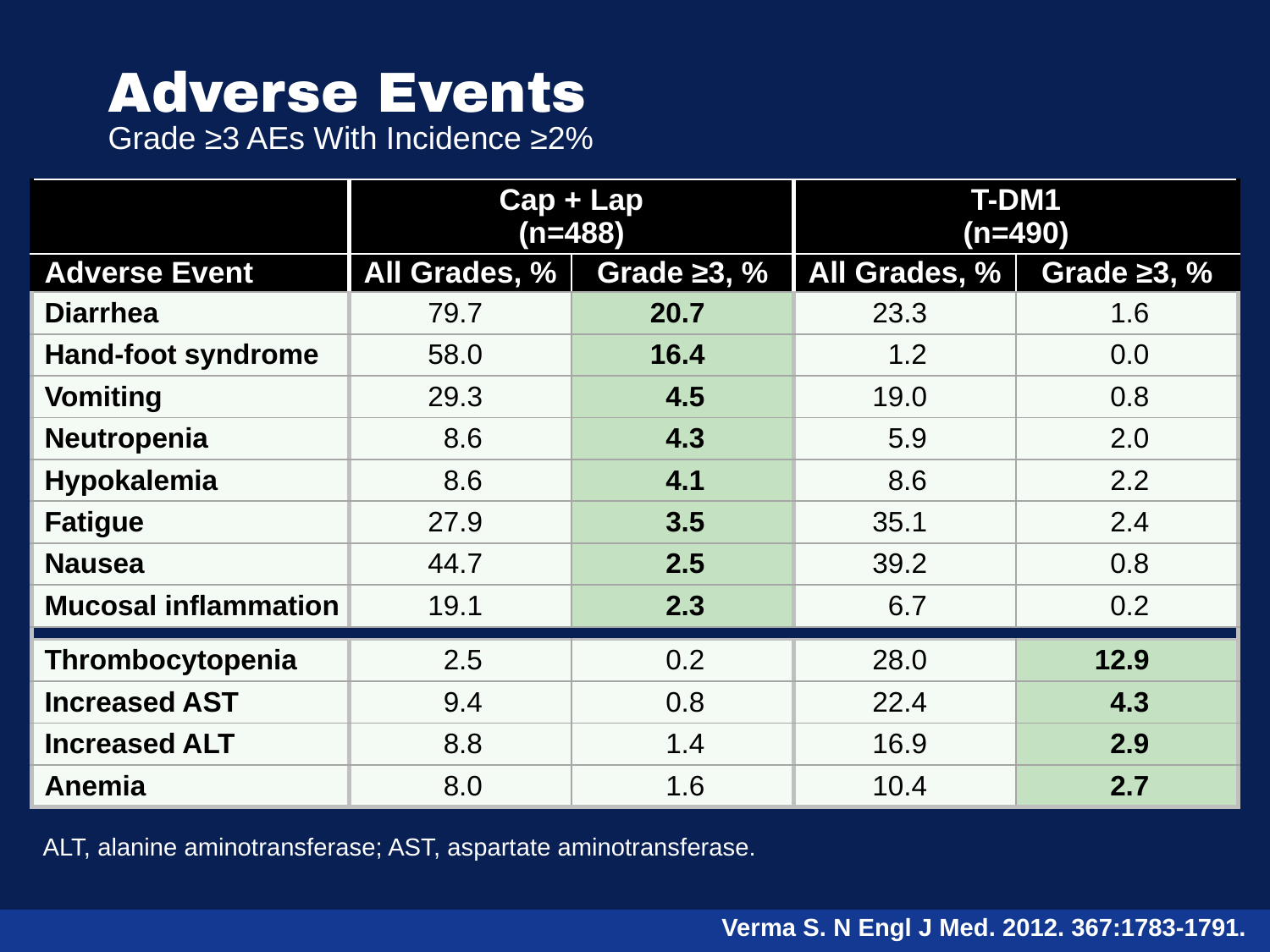

# Adverse Events Grade ≥3 AEs With Incidence ≥2%
|  | Cap + Lap (n=488) |  | T-DM1 (n=490) |  |
| --- | --- | --- | --- | --- |
| Adverse Event | All Grades, % | Grade ≥3, % | All Grades, % | Grade ≥3, % |
| Diarrhea | 79.7 | 20.7 | 23.3 | 1.6 |
| Hand-foot syndrome | 58.0 | 16.4 | 1.2 | 0.0 |
| Vomiting | 29.3 | 4.5 | 19.0 | 0.8 |
| Neutropenia | 8.6 | 4.3 | 5.9 | 2.0 |
| Hypokalemia | 8.6 | 4.1 | 8.6 | 2.2 |
| Fatigue | 27.9 | 3.5 | 35.1 | 2.4 |
| Nausea | 44.7 | 2.5 | 39.2 | 0.8 |
| Mucosal inflammation | 19.1 | 2.3 | 6.7 | 0.2 |
|  |  |  |  |  |
| Thrombocytopenia | 2.5 | 0.2 | 28.0 | 12.9 |
| Increased AST | 9.4 | 0.8 | 22.4 | 4.3 |
| Increased ALT | 8.8 | 1.4 | 16.9 | 2.9 |
| Anemia | 8.0 | 1.6 | 10.4 | 2.7 |
ALT, alanine aminotransferase; AST, aspartate aminotransferase.
Verma S. N Engl J Med. 2012. 367:1783-1791.